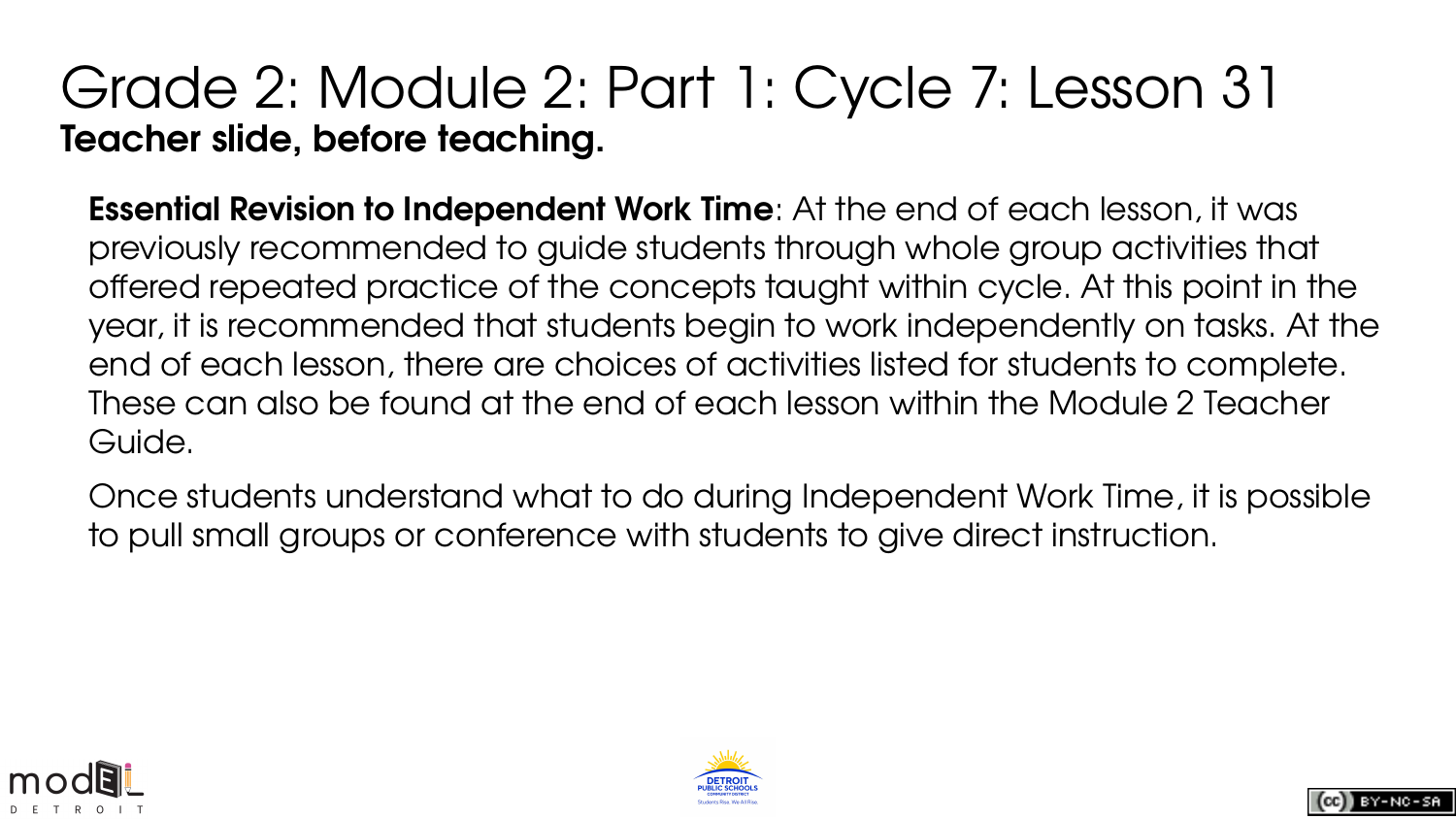

# Grade 2: Module 2: Part 1: Cycle 7: Lesson 31
Teacher slide, before teaching.

Essential Revision to Independent Work Time: At the end of each lesson, it was previously recommended to guide students through whole group activities that offered repeated practice of the concepts taught within cycle. At this point in the year, it is recommended that students begin to work independently on tasks. At the end of each lesson, there are choices of activities listed for students to complete. These can also be found at the end of each lesson within the Module 2 Teacher Guide.
Once students understand what to do during Independent Work Time, it is possible to pull small groups or conference with students to give direct instruction.